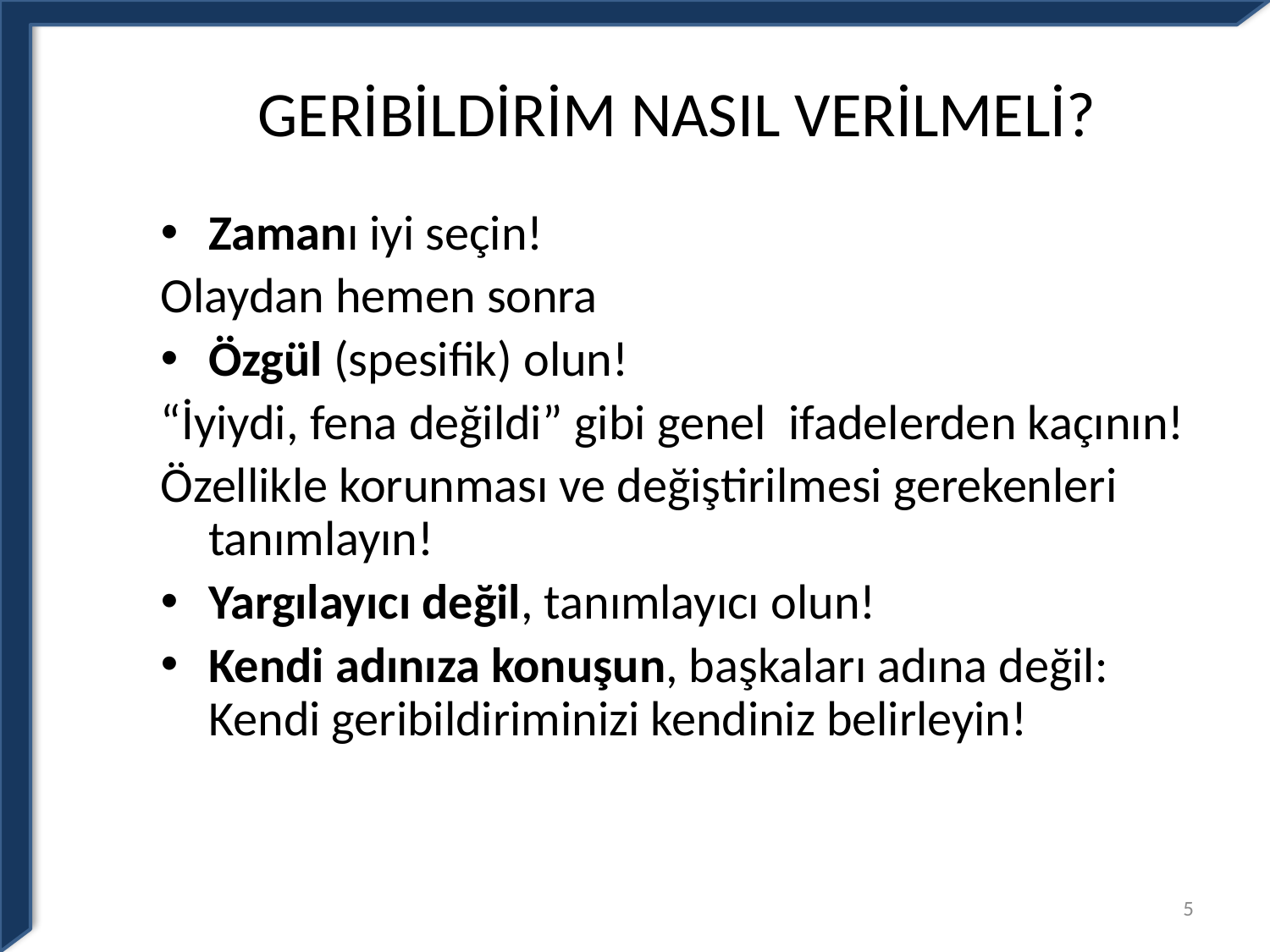

# GERİBİLDİRİM NASIL VERİLMELİ?
Zamanı iyi seçin!
Olaydan hemen sonra
Özgül (spesifik) olun!
“İyiydi, fena değildi” gibi genel  ifadelerden kaçının!
Özellikle korunması ve değiştirilmesi gerekenleri tanımlayın!
Yargılayıcı değil, tanımlayıcı olun!
Kendi adınıza konuşun, başkaları adına değil: Kendi geribildiriminizi kendiniz belirleyin!

5